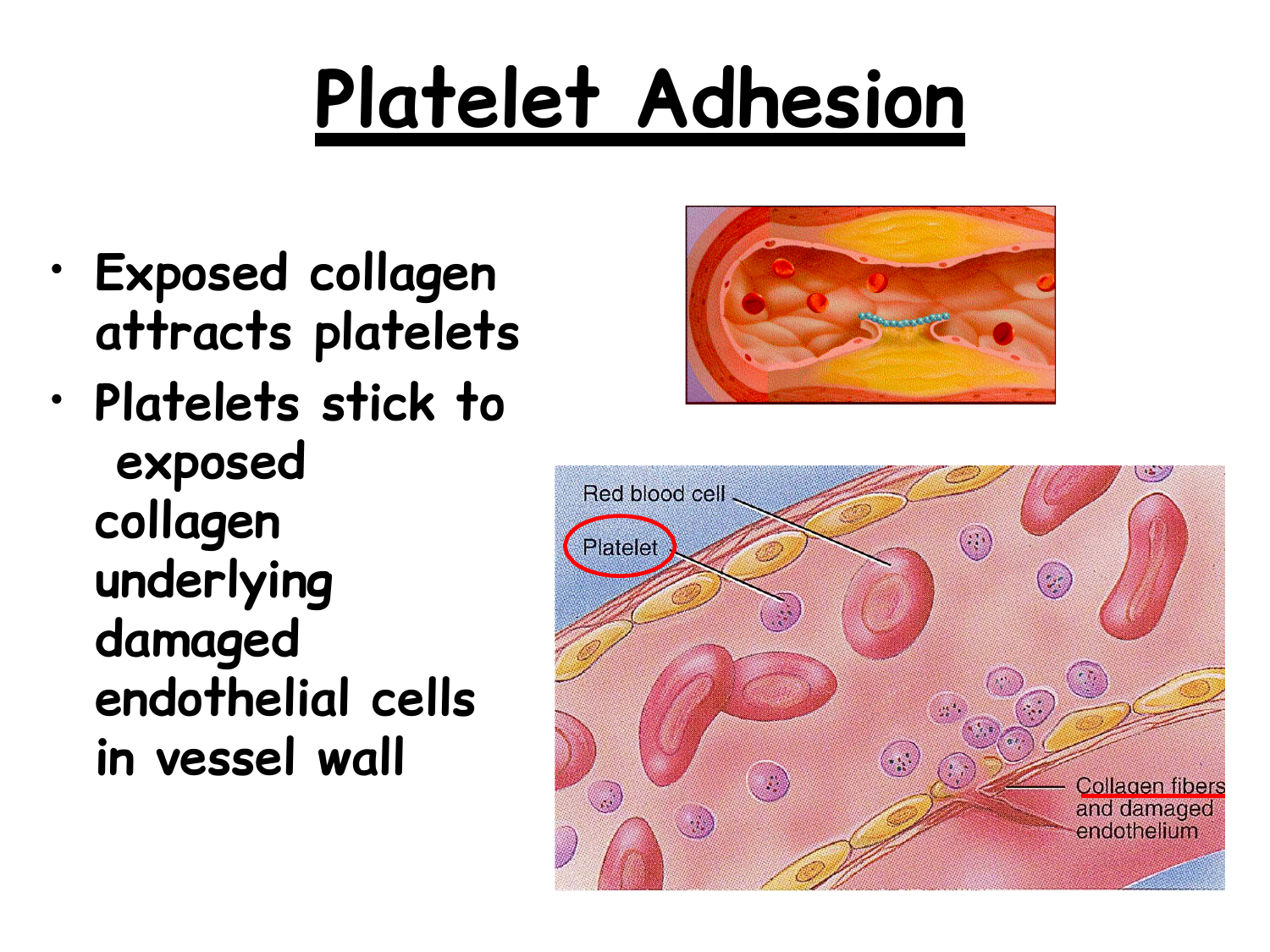

# Platelet Adhesion

Exposed collagen
attracts platelets
Platelets stick to  exposed collagen  underlying  damaged  endothelial cells  in vessel wall